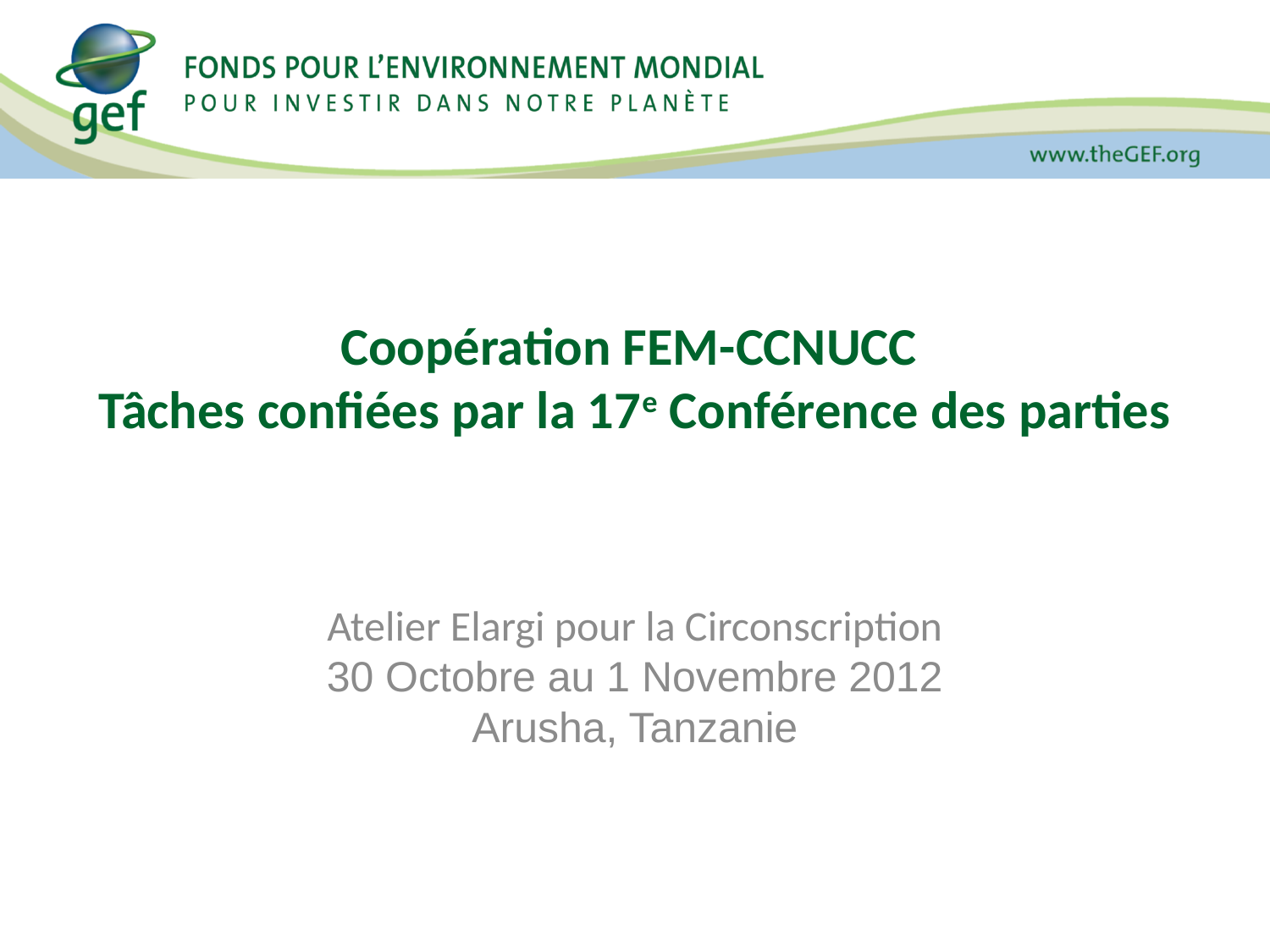

# Coopération FEM-CCNUCC Tâches confiées par la 17e Conférence des parties
Atelier Elargi pour la Circonscription
30 Octobre au 1 Novembre 2012
Arusha, Tanzanie